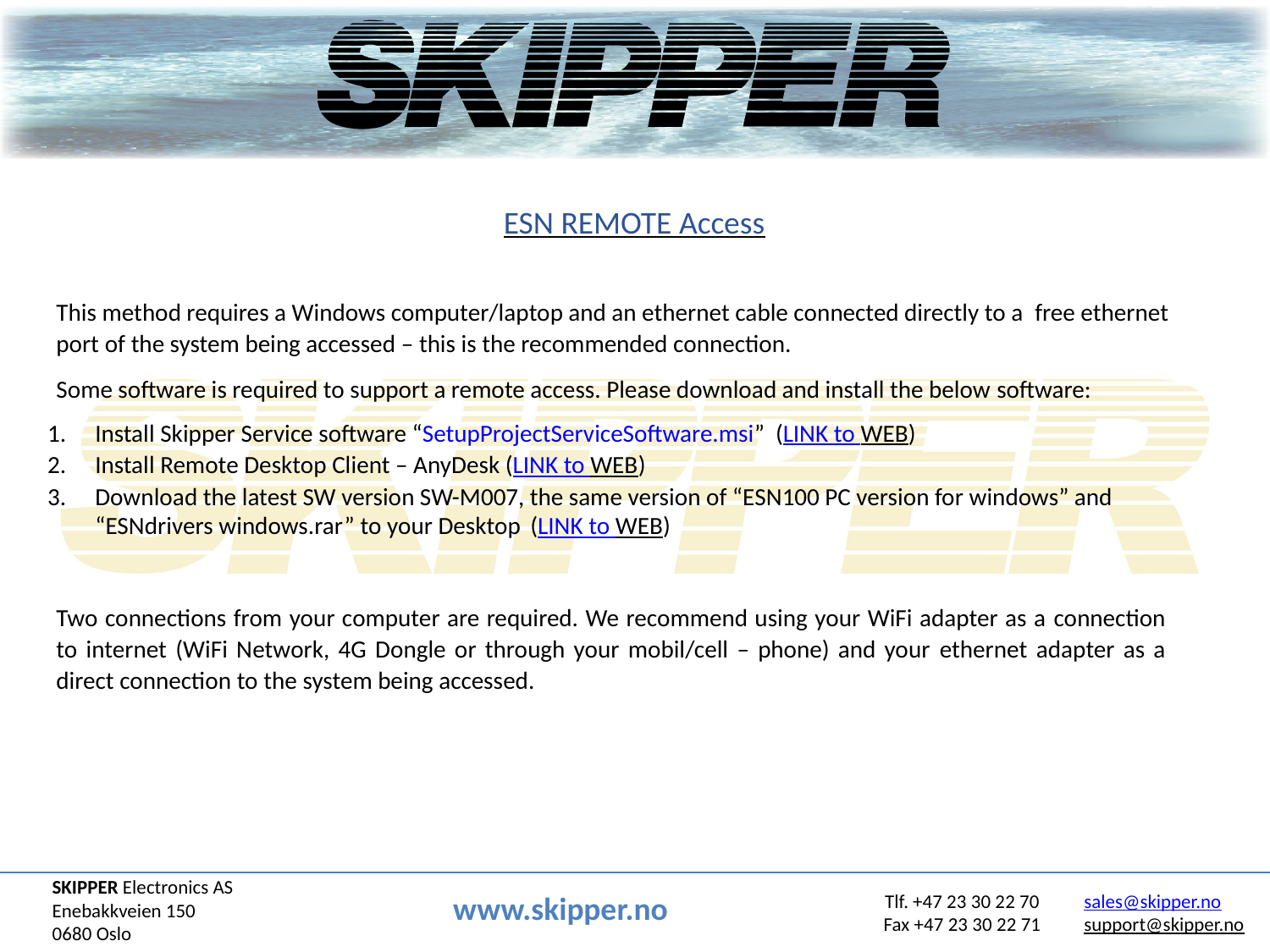

ESN REMOTE Access

This method requires a Windows computer/laptop and an ethernet cable connected directly to a  free ethernet port of the system being accessed – this is the recommended connection.
Some software is required to support a remote access. Please download and install the below software:
Install Skipper Service software “SetupProjectServiceSoftware.msi”  (LINK to WEB)
Install Remote Desktop Client – AnyDesk (LINK to WEB)
Download the latest SW version SW-M007, the same version of “ESN100 PC version for windows” and “ESNdrivers windows.rar” to your Desktop (LINK to WEB)

Two connections from your computer are required. We recommend using your WiFi adapter as a connection to internet (WiFi Network, 4G Dongle or through your mobil/cell – phone) and your ethernet adapter as a direct connection to the system being accessed.